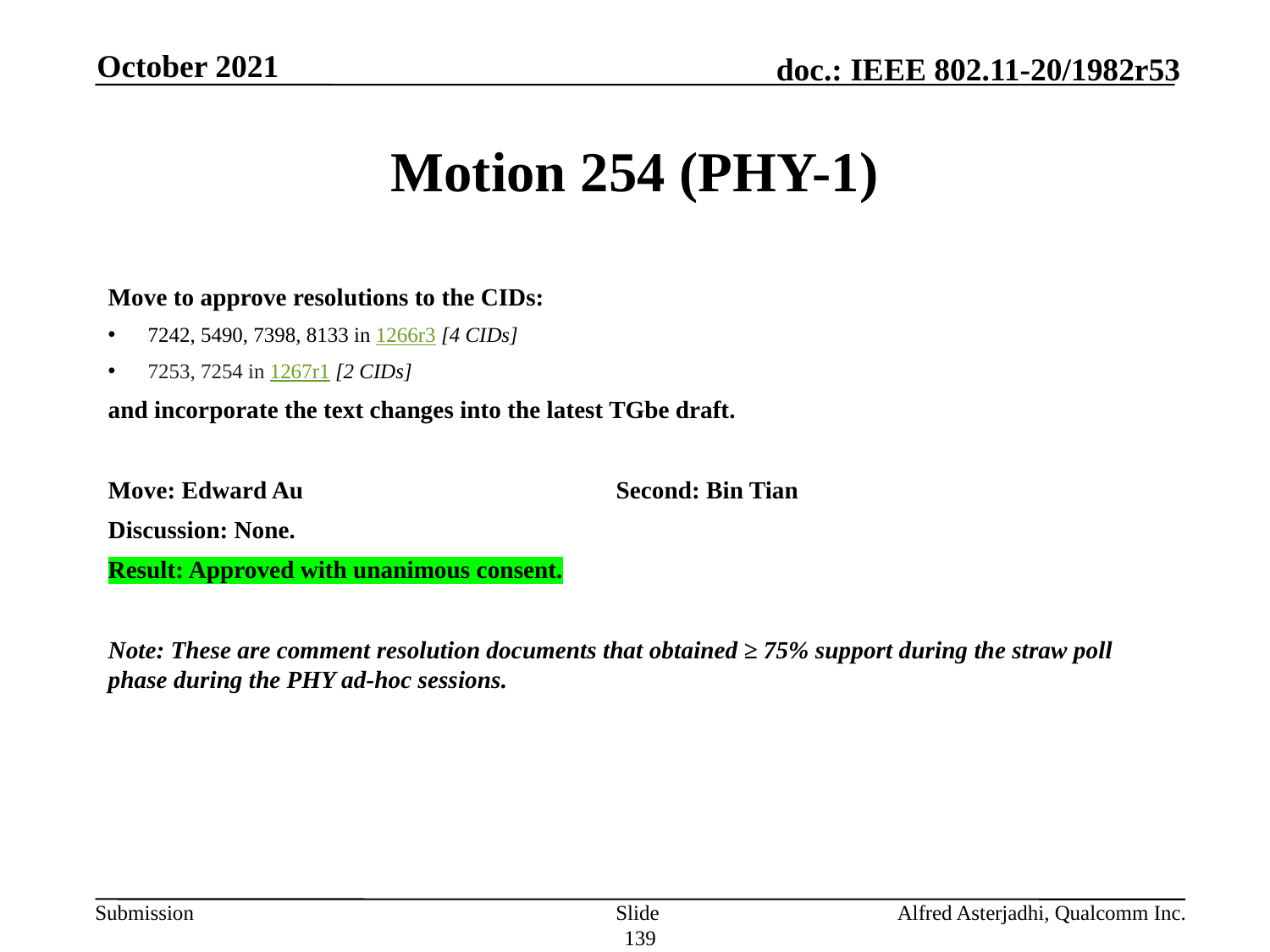

October 2021
# Motion 254 (PHY-1)
Move to approve resolutions to the CIDs:
7242, 5490, 7398, 8133 in 1266r3 [4 CIDs]
7253, 7254 in 1267r1 [2 CIDs]
and incorporate the text changes into the latest TGbe draft.

Move: Edward Au			Second: Bin Tian
Discussion: None.
Result: Approved with unanimous consent.

Note: These are comment resolution documents that obtained ≥ 75% support during the straw poll phase during the PHY ad-hoc sessions.

Slide 139
Alfred Asterjadhi, Qualcomm Inc.